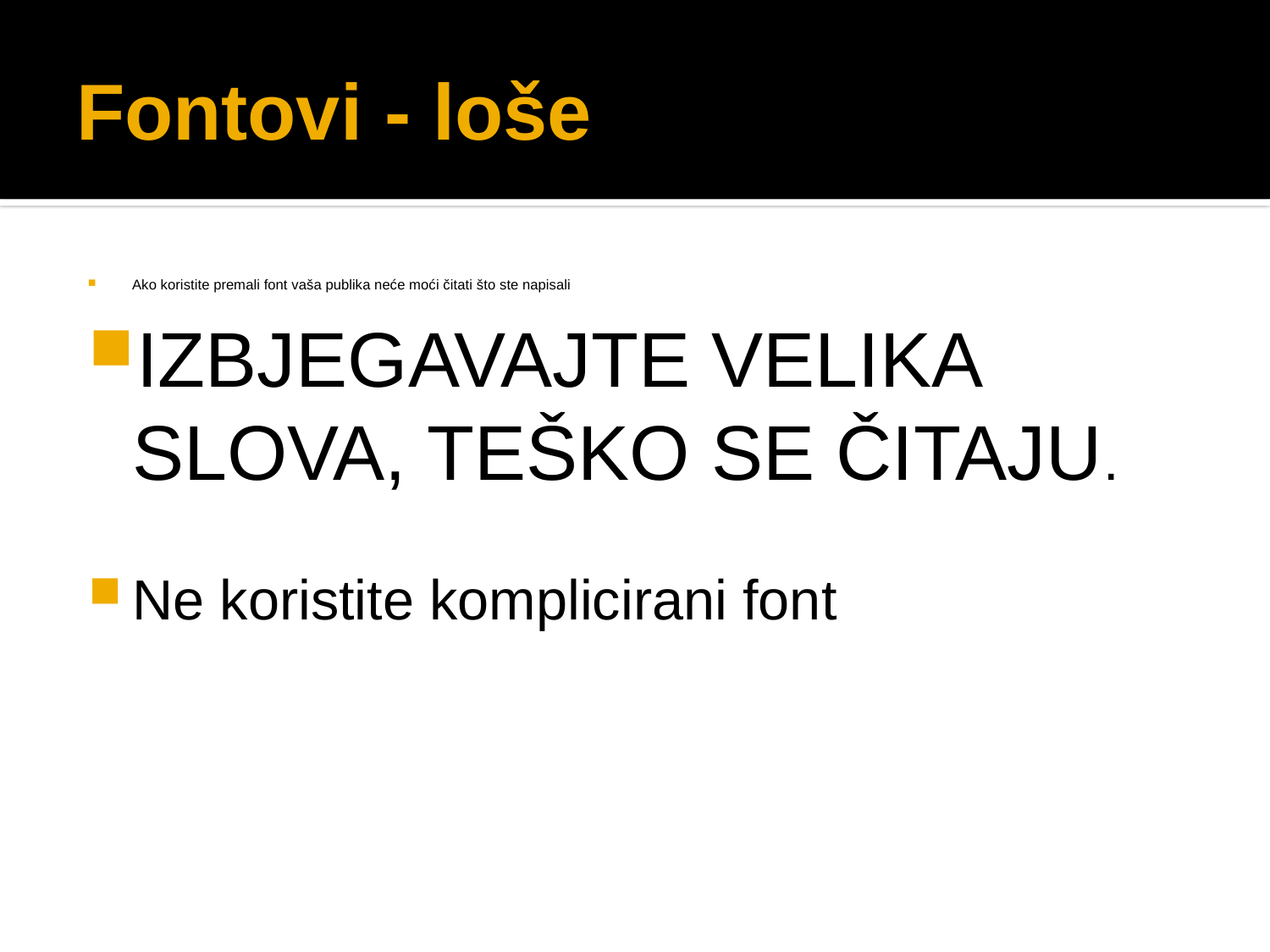

# Fontovi - loše

Ako koristite premali font vaša publika neće moći čitati što ste napisali

IZBJEGAVAJTE VELIKA SLOVA, TEŠKO SE ČITAJU.

Ne koristite komplicirani font